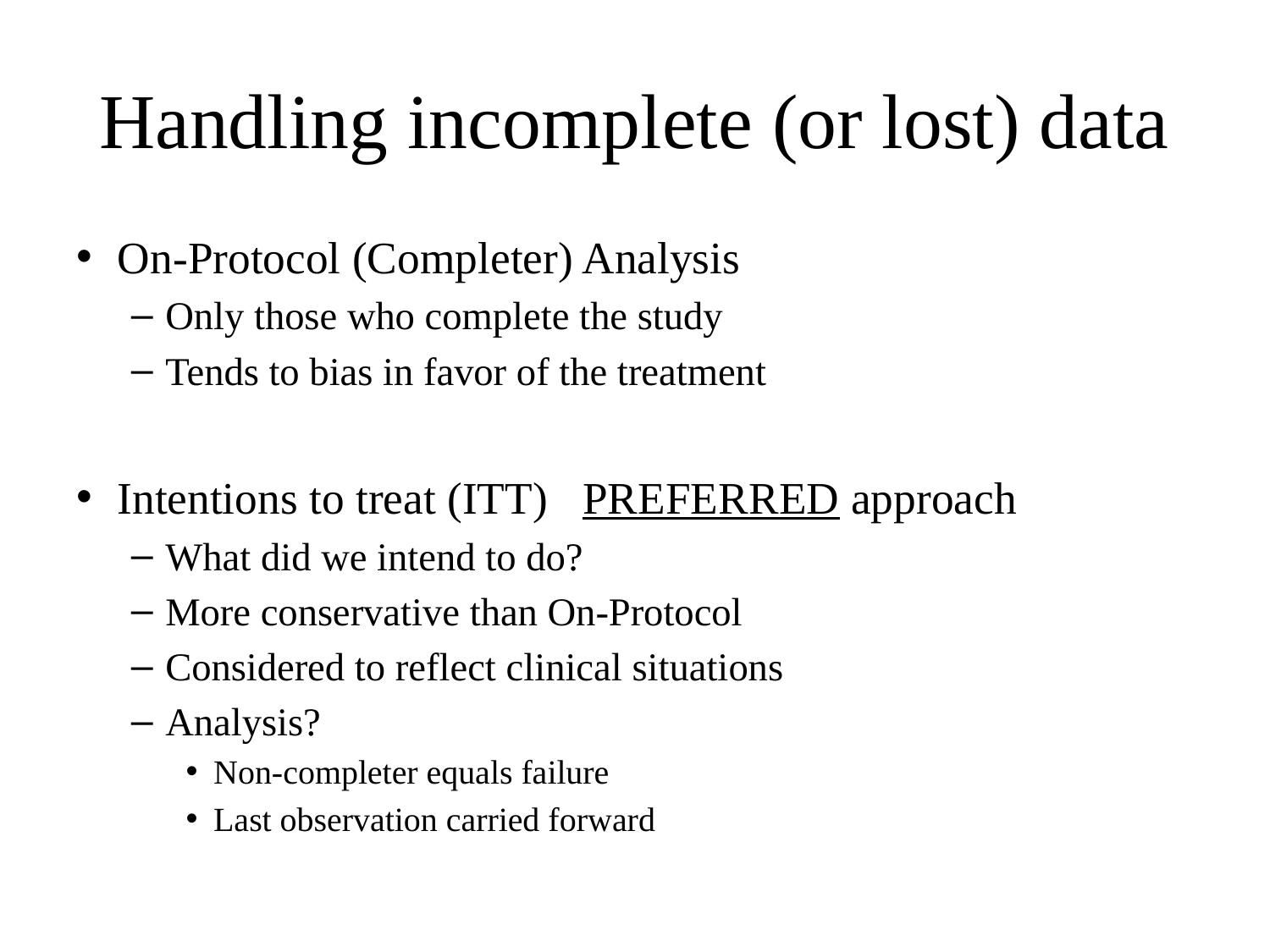

# Handling incomplete (or lost) data
On-Protocol (Completer) Analysis
Only those who complete the study
Tends to bias in favor of the treatment

Intentions to treat (ITT)   PREFERRED approach
What did we intend to do?
More conservative than On-Protocol
Considered to reflect clinical situations
Analysis?
Non-completer equals failure
Last observation carried forward